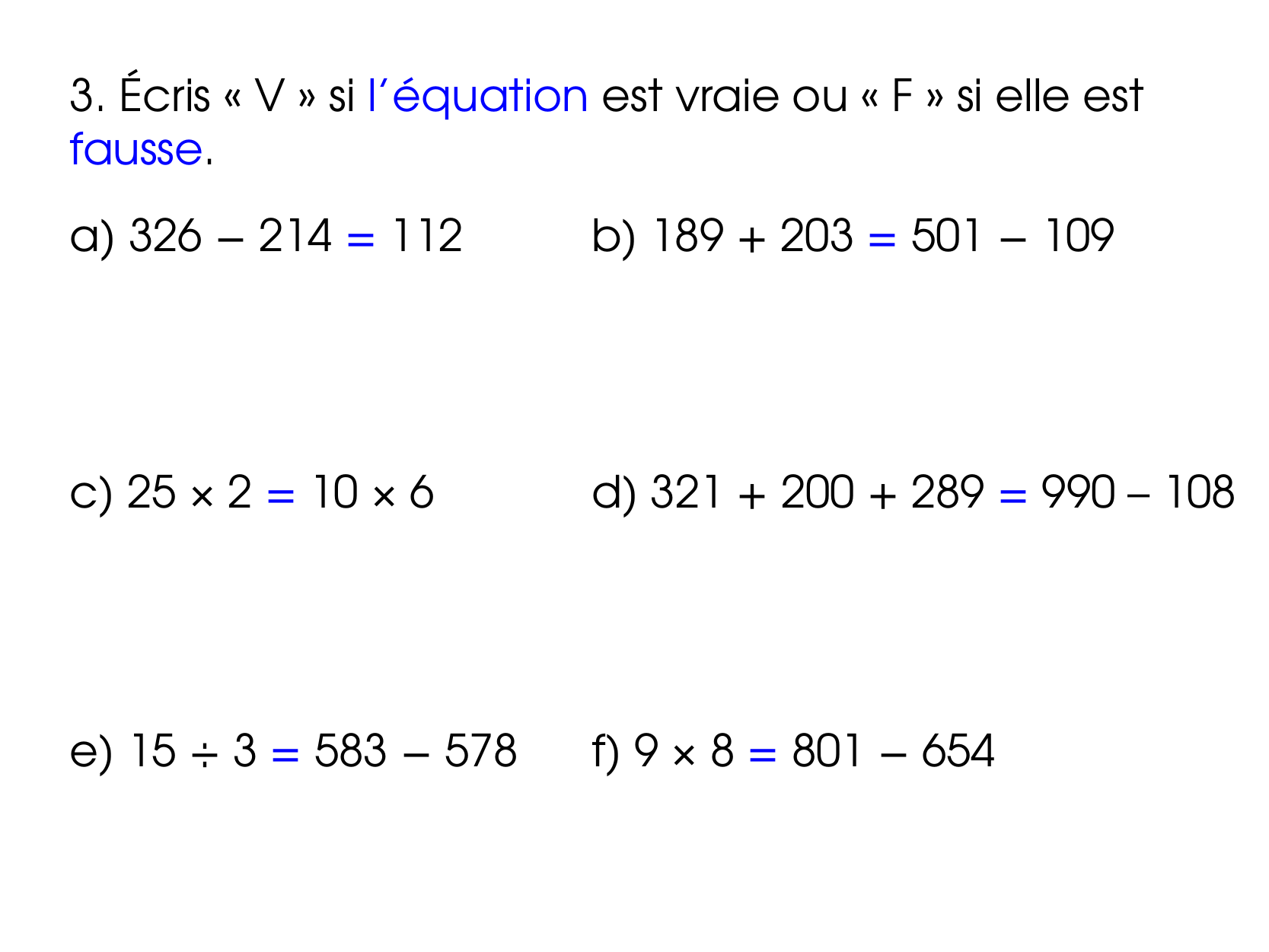

3. Écris « V » si l’équation est vraie ou « F » si elle est fausse.
a) 326 − 214 = 112
b) 189 + 203 = 501 − 109
c) 25 × 2 = 10 × 6
d) 321 + 200 + 289 = 990 – 108
e) 15 ÷ 3 = 583 − 578
f) 9 × 8 = 801 − 654